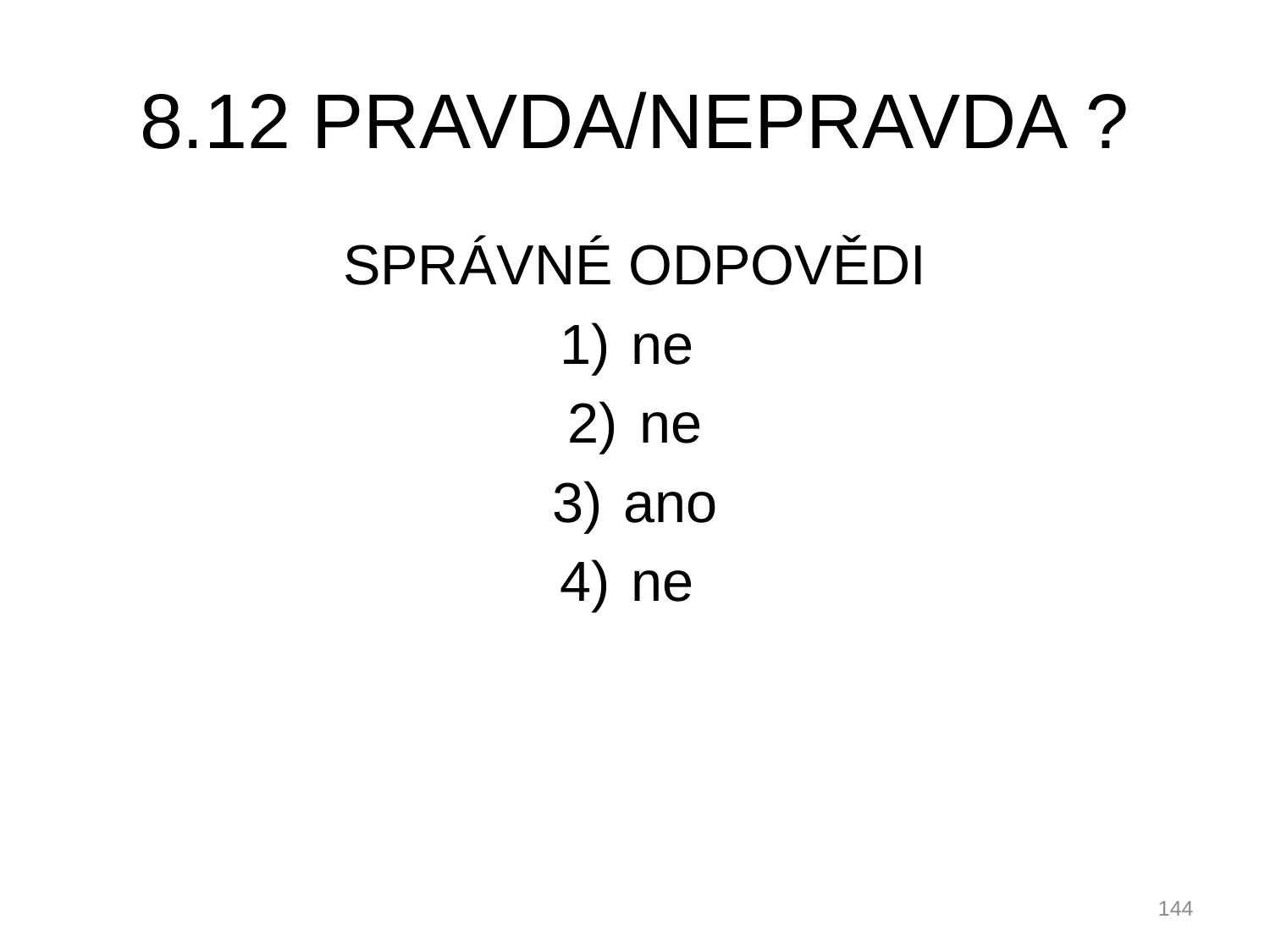

# 8.12 PRAVDA/NEPRAVDA ?
SPRÁVNÉ ODPOVĚDI
ne
ne
ano
ne

144